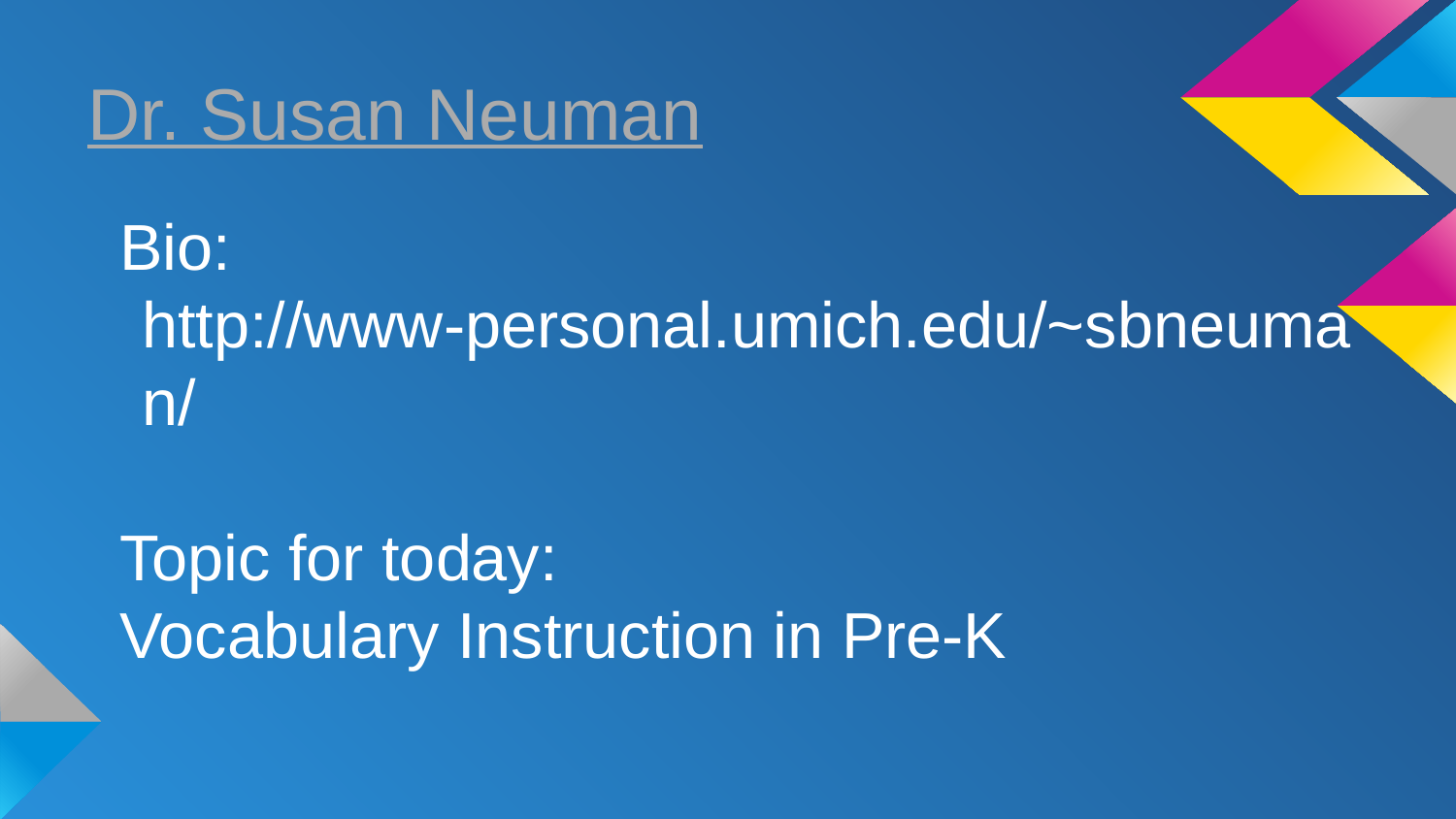

# Dr. Susan Neuman
Bio: http://www-personal.umich.edu/~sbneuman/

Topic for today:
Vocabulary Instruction in Pre-K